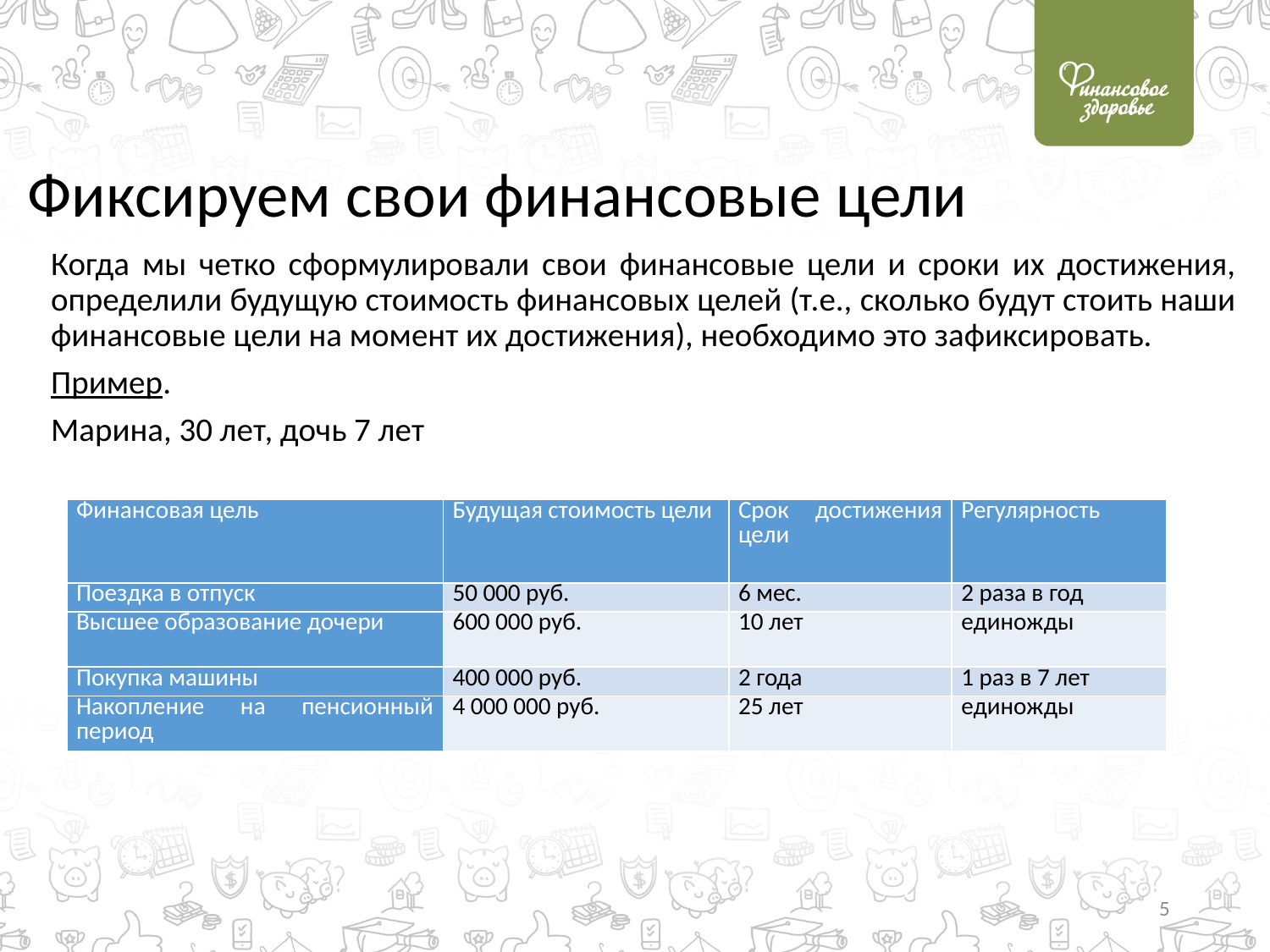

# Фиксируем свои финансовые цели
Когда мы четко сформулировали свои финансовые цели и сроки их достижения, определили будущую стоимость финансовых целей (т.е., сколько будут стоить наши финансовые цели на момент их достижения), необходимо это зафиксировать.
Пример.
Марина, 30 лет, дочь 7 лет

| Финансовая цель | Будущая стоимость цели | Срок достижения цели | Регулярность |
| --- | --- | --- | --- |
| Поездка в отпуск | 50 000 руб. | 6 мес. | 2 раза в год |
| Высшее образование дочери | 600 000 руб. | 10 лет | единожды |
| Покупка машины | 400 000 руб. | 2 года | 1 раз в 7 лет |
| Накопление на пенсионный период | 4 000 000 руб. | 25 лет | единожды |
5